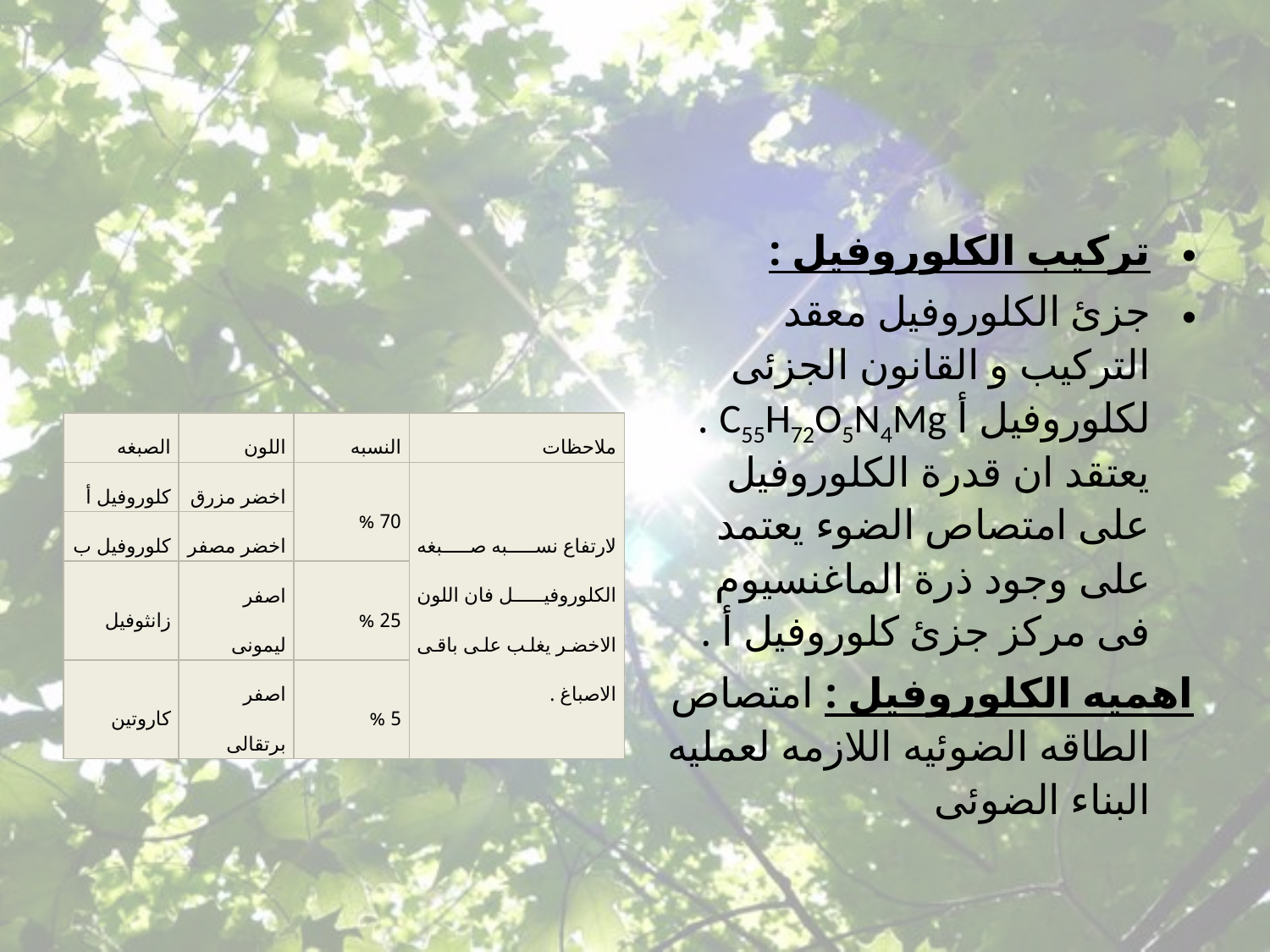

#
تركيب الكلوروفيل :
جزئ الكلوروفيل معقد التركيب و القانون الجزئى لكلوروفيل أ C55H72O5N4Mg . يعتقد ان قدرة الكلوروفيل على امتصاص الضوء يعتمد على وجود ذرة الماغنسيوم فى مركز جزئ كلوروفيل أ .
اهميه الكلوروفيل : امتصاص الطاقه الضوئيه اللازمه لعمليه البناء الضوئى
| الصبغه | اللون | النسبه | ملاحظات |
| --- | --- | --- | --- |
| كلوروفيل أ | اخضر مزرق | 70 % | لارتفاع نسبه صبغه الكلوروفيل فان اللون الاخضر يغلب على باقى الاصباغ . |
| كلوروفيل ب | اخضر مصفر |  |  |
| زانثوفيل | اصفر ليمونى | 25 % |  |
| كاروتين | اصفر برتقالى | 5 % |  |